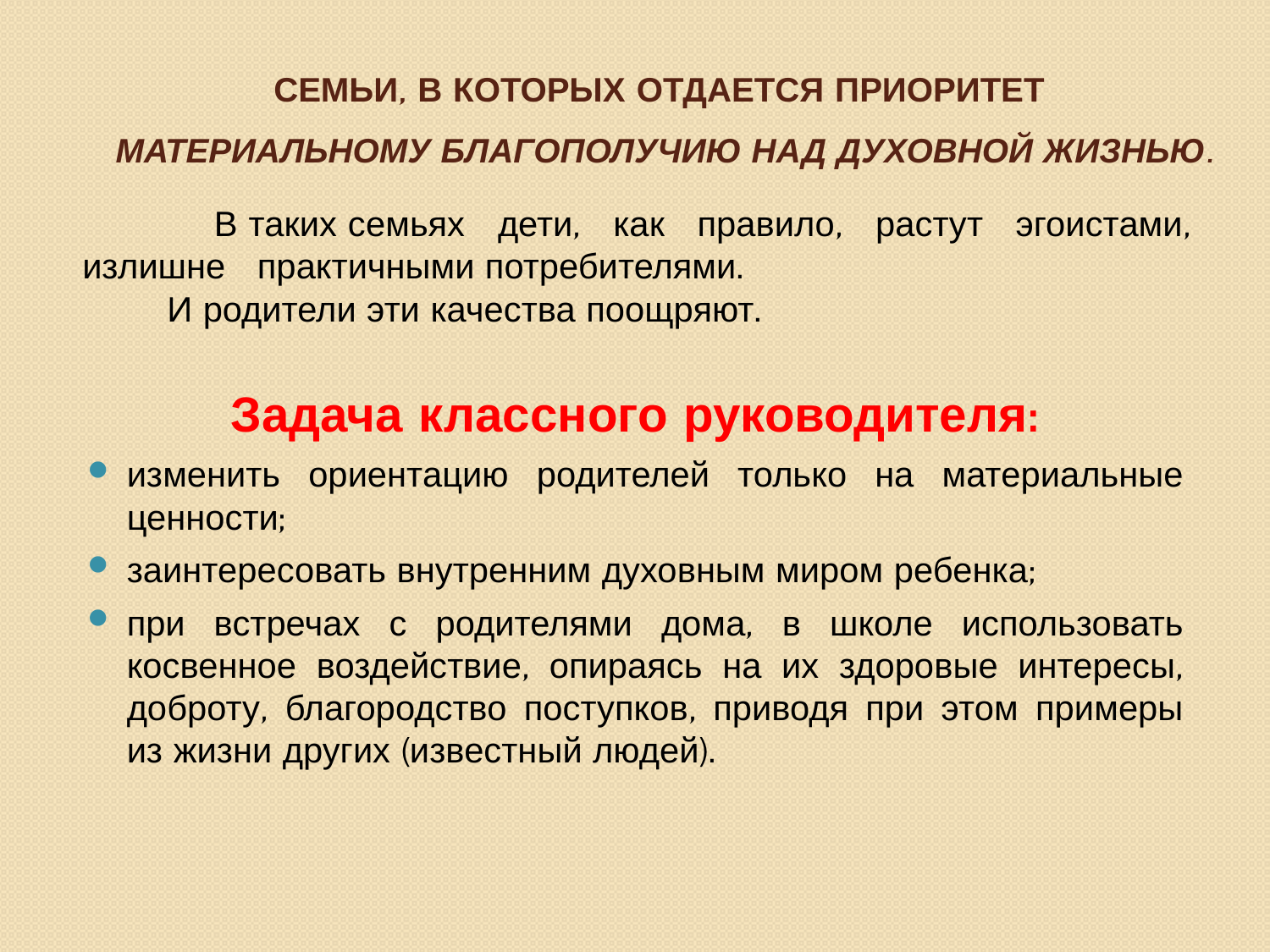

# Семьи, в которых отдается приоритет материальному благополучию над духовной жизнью.
            В таких семьях   дети,   как   правило,   растут   эгоистами,   излишне   практичными потребителями.
        И родители эти качества поощряют.

Задача классного руководителя:
изменить ориентацию родителей только на материальные ценности;
заинтересовать внутренним духовным миром ребенка;
при встречах с родителями дома, в школе использовать косвенное воздействие, опираясь на их здоровые интересы, доброту, благородство поступков, приводя при этом примеры из жизни других (известный людей).